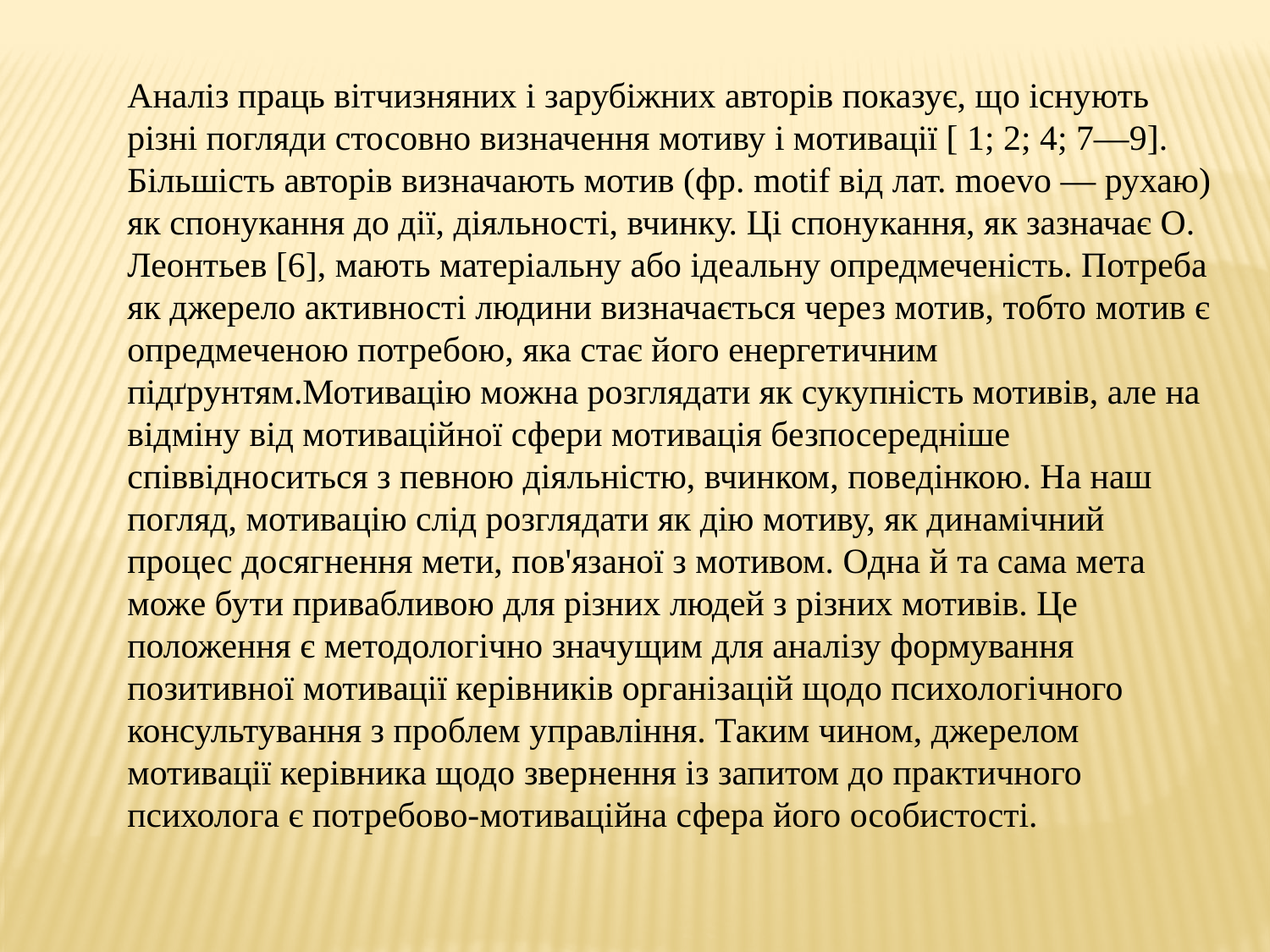

Аналіз праць вітчизняних і зарубіжних авторів показує, що існу­ють різні погляди стосовно визначення мотиву і мотивації [ 1; 2; 4; 7—9]. Більшість авторів визначають мотив (фр. motif від лат. moevo — рухаю) як спонукання до дії, діяльності, вчинку. Ці спону­кання, як зазначає О. Леонтьев [6], мають матеріальну або ідеальну опредмеченість. Потреба як джерело активності людини визначаєть­ся через мотив, тобто мотив є опредмеченою потребою, яка стає його енергетичним підґрунтям.Мотивацію можна розглядати як сукупність мотивів, але на від­міну від мотиваційної сфери мотивація безпосередніше співвідносить­ся з певною діяльністю, вчинком, поведінкою. На наш погляд, мотива­цію слід розглядати як дію мотиву, як динамічний процес досягнення мети, пов'язаної з мотивом. Одна й та сама мета може бути приваб­ливою для різних людей з різних мотивів. Це положення є методо­логічно значущим для аналізу формування позитивної мотивації ке­рівників організацій щодо психологічного консультування з проблем управління. Таким чином, джерелом мотивації керівника щодо звер­нення із запитом до практичного психолога є потребово-мотиваційна сфера його особистості.